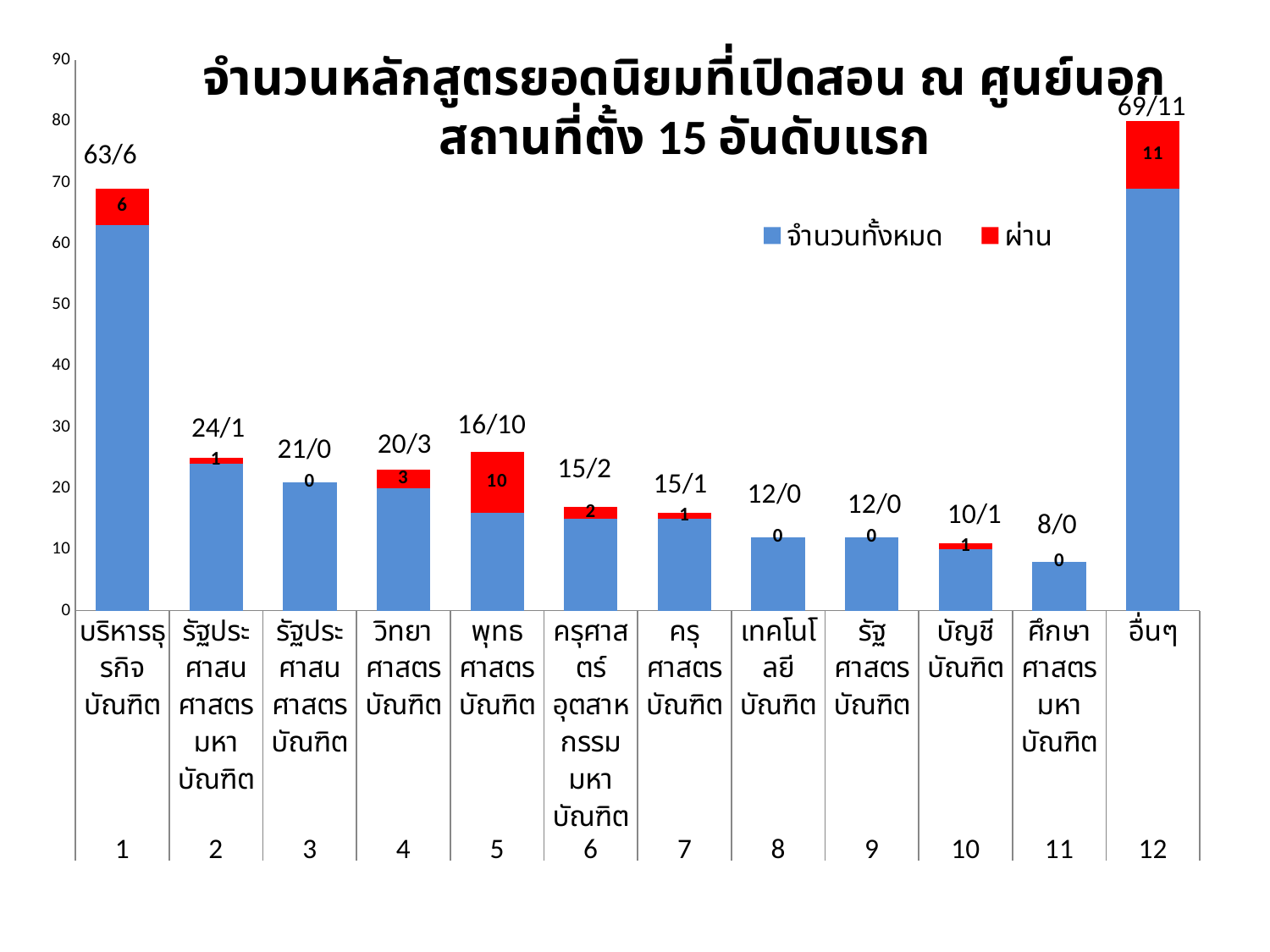

จำนวนหลักสูตรยอดนิยมที่เปิดสอน ณ ศูนย์นอกสถานที่ตั้ง 15 อันดับแรก

### Chart

| Category | จำนวนทั้งหมด | ผ่าน |
|---|---|---|
| บริหารธุรกิจบัณฑิต | 63.0 | 6.0 |
| รัฐประศาสนศาสตรมหาบัณฑิต | 24.0 | 1.0 |
| รัฐประศาสนศาสตรบัณฑิต | 21.0 | 0.0 |
| วิทยาศาสตรบัณฑิต | 20.0 | 3.0 |
| พุทธศาสตรบัณฑิต | 16.0 | 10.0 |
| ครุศาสตร์อุตสาหกรรมมหาบัณฑิต | 15.0 | 2.0 |
| ครุศาสตรบัณฑิต | 15.0 | 1.0 |
| เทคโนโลยีบัณฑิต | 12.0 | 0.0 |
| รัฐศาสตรบัณฑิต | 12.0 | 0.0 |
| บัญชีบัณฑิต | 10.0 | 1.0 |
| ศึกษาศาสตรมหาบัณฑิต | 8.0 | 0.0 |
| อื่นๆ | 69.0 | 11.0 |
63/6
24/1